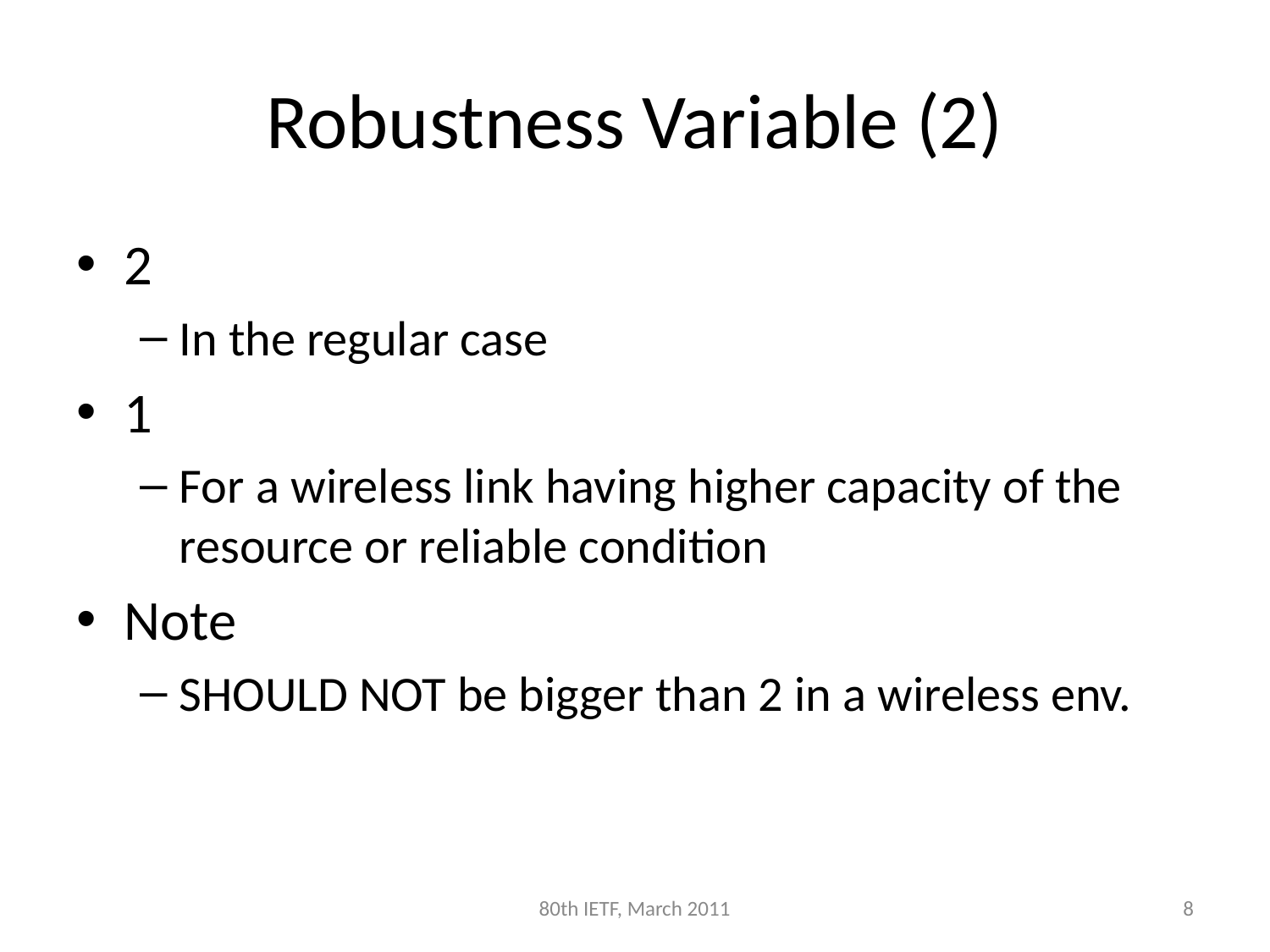

# Robustness Variable (2)
2
In the regular case
1
For a wireless link having higher capacity of the resource or reliable condition
Note
SHOULD NOT be bigger than 2 in a wireless env.

80th IETF, March 2011
8